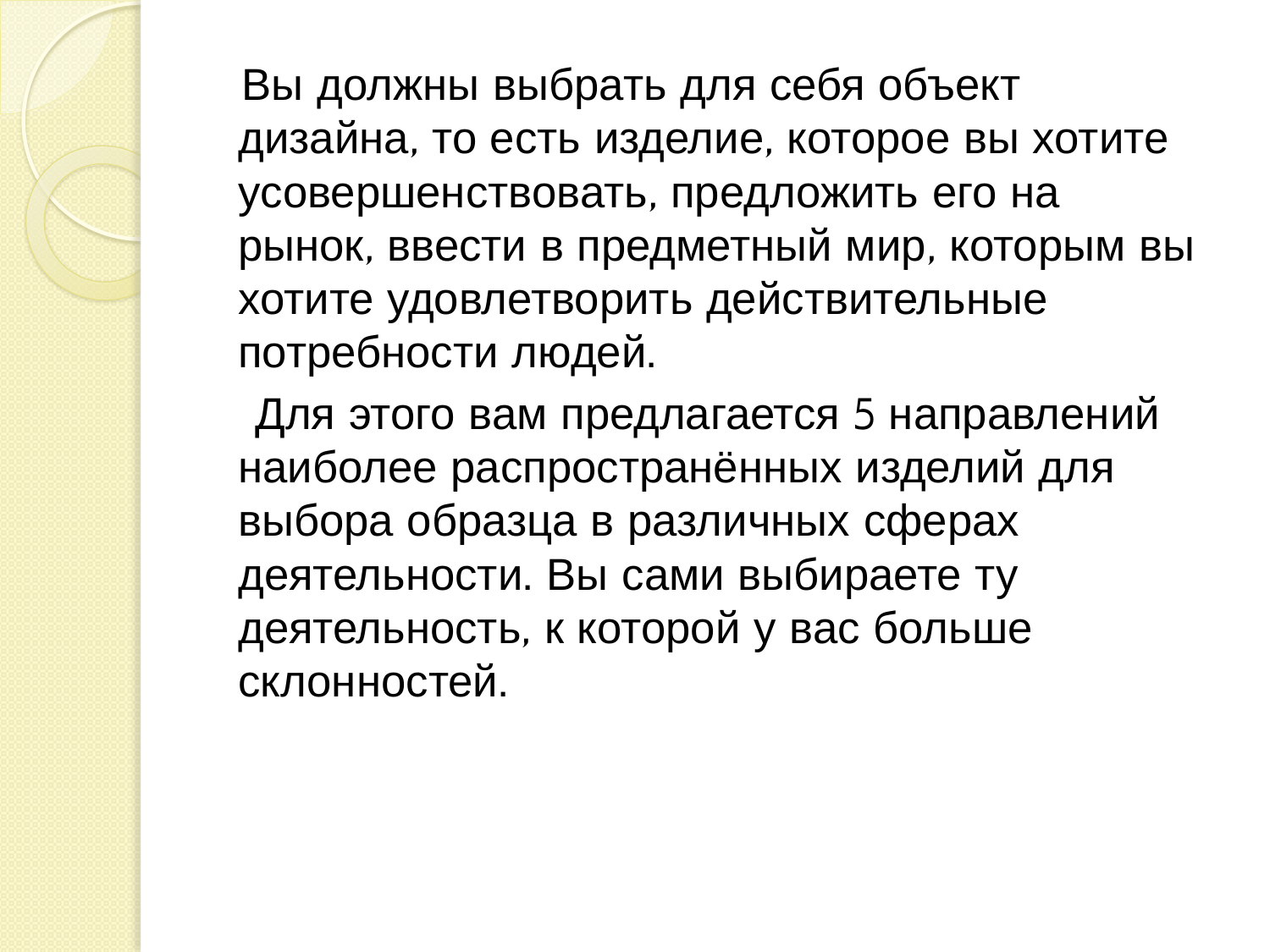

Вы должны выбрать для себя объект дизайна, то есть изделие, которое вы хотите усовершенствовать, предложить его на рынок, ввести в предметный мир, которым вы хотите удовлетворить действительные потребности людей.
    Для этого вам предлагается 5 направлений наиболее распространённых изделий для выбора образца в различных сферах деятельности. Вы сами выбираете ту деятельность, к которой у вас больше склонностей.